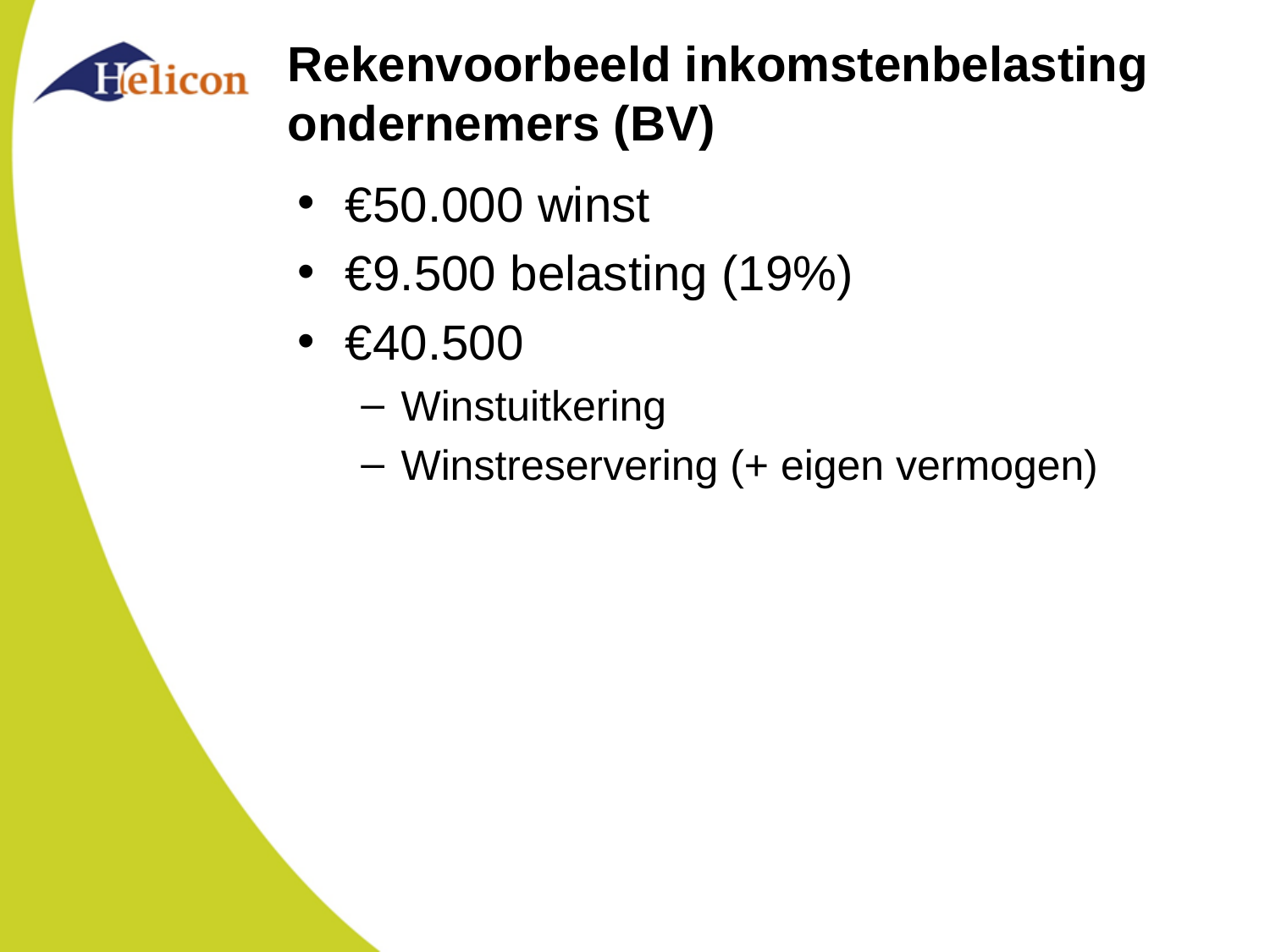

# Rekenvoorbeeld inkomstenbelasting ondernemers (BV)
€50.000 winst
€9.500 belasting (19%)
€40.500
Winstuitkering
Winstreservering (+ eigen vermogen)